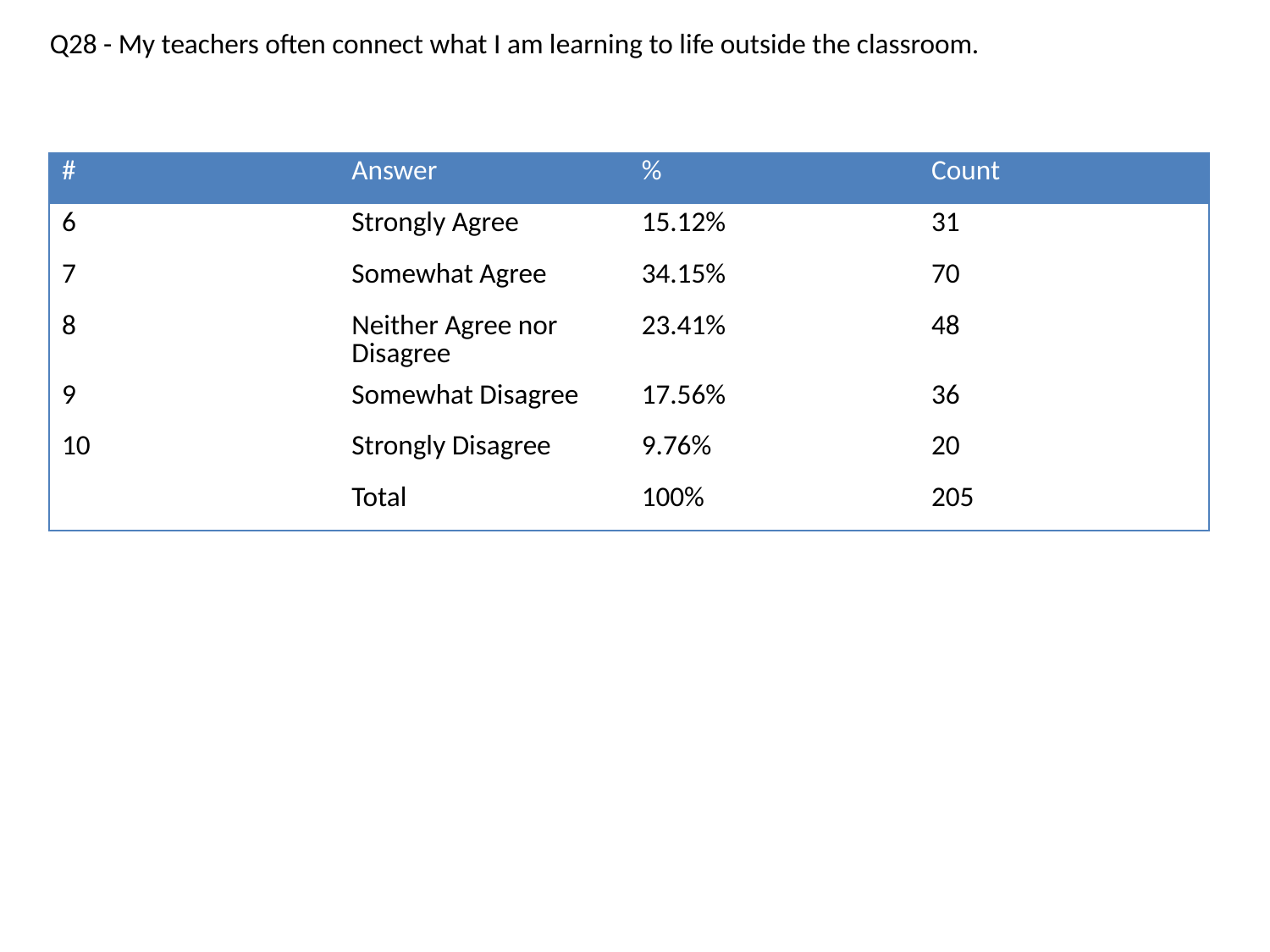

Q28 - My teachers often connect what I am learning to life outside the classroom.
| # | Answer | % | Count |
| --- | --- | --- | --- |
| 6 | Strongly Agree | 15.12% | 31 |
| 7 | Somewhat Agree | 34.15% | 70 |
| 8 | Neither Agree nor Disagree | 23.41% | 48 |
| 9 | Somewhat Disagree | 17.56% | 36 |
| 10 | Strongly Disagree | 9.76% | 20 |
|  | Total | 100% | 205 |